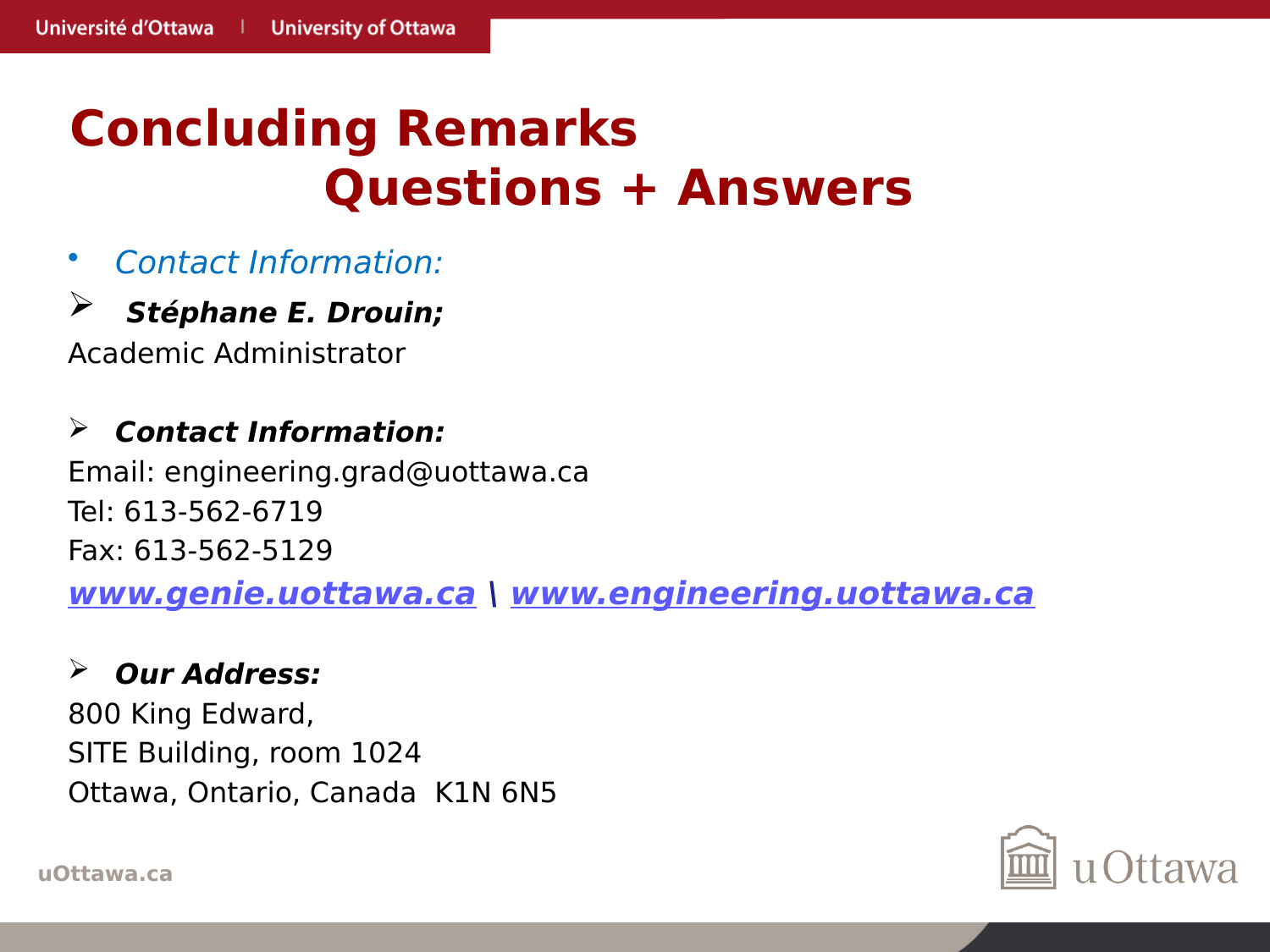

# Concluding Remarks Questions + Answers
Contact Information:
 Stéphane E. Drouin;
Academic Administrator

Contact Information:
Email: engineering.grad@uottawa.ca
Tel: 613-562-6719
Fax: 613-562-5129
www.genie.uottawa.ca \ www.engineering.uottawa.ca

Our Address:
800 King Edward,
SITE Building, room 1024
Ottawa, Ontario, Canada  K1N 6N5